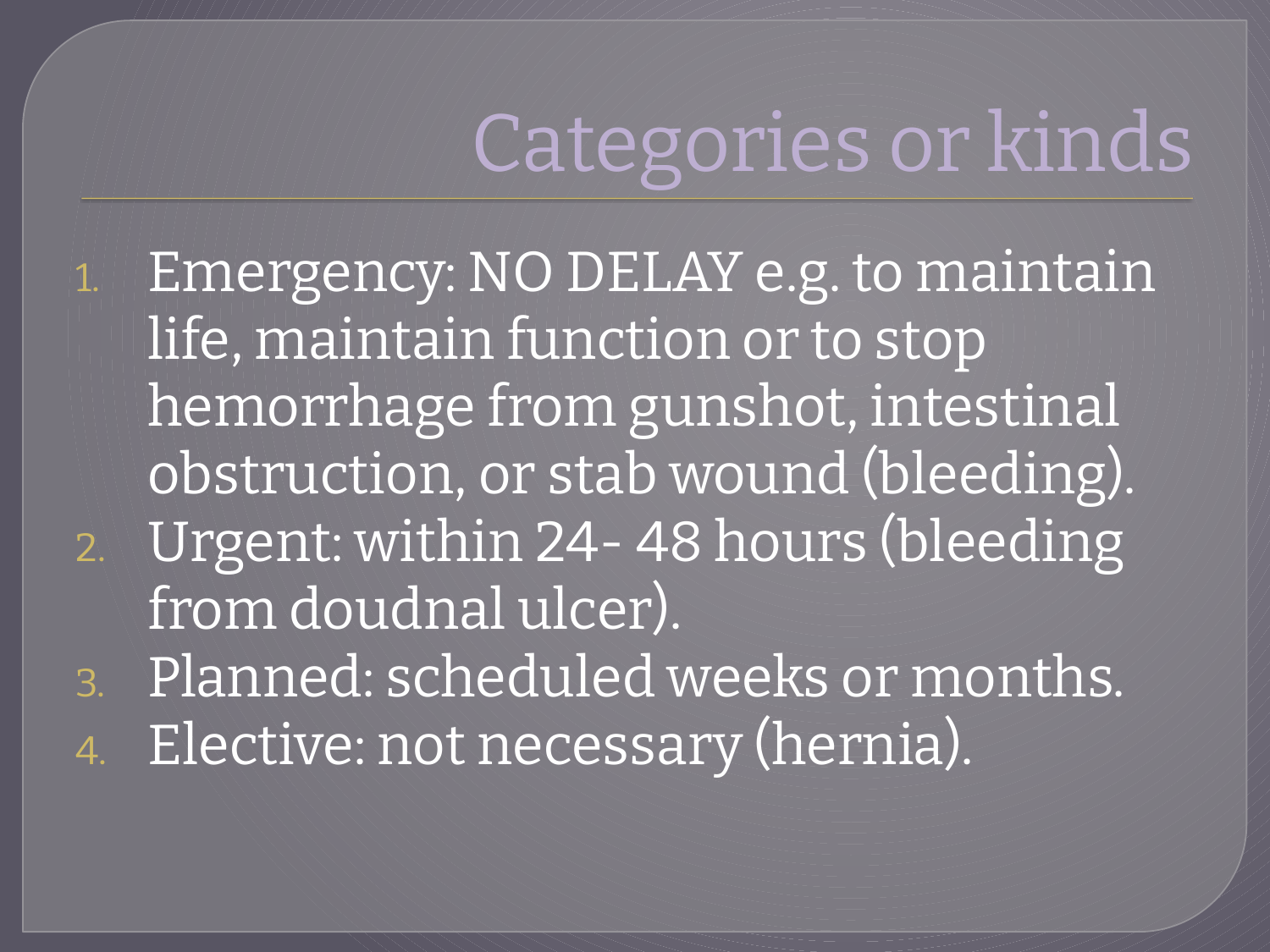

# Categories or kinds
Emergency: NO DELAY e.g. to maintain life, maintain function or to stop hemorrhage from gunshot, intestinal obstruction, or stab wound (bleeding).
Urgent: within 24- 48 hours (bleeding from doudnal ulcer).
Planned: scheduled weeks or months.
Elective: not necessary (hernia).